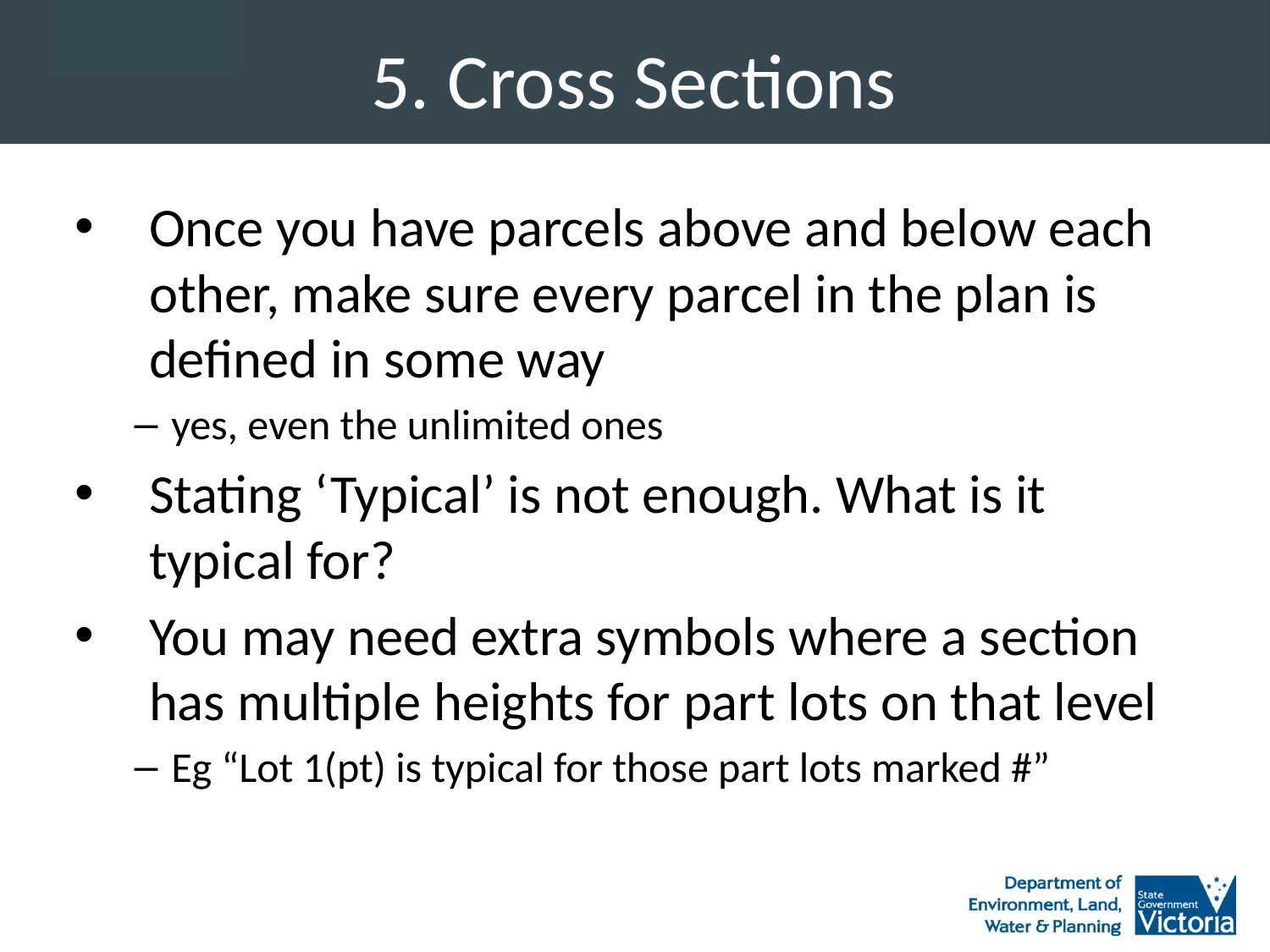

# 5. Cross Sections
Once you have parcels above and below each other, make sure every parcel in the plan is defined in some way
yes, even the unlimited ones
Stating ‘Typical’ is not enough. What is it typical for?
You may need extra symbols where a section has multiple heights for part lots on that level
Eg “Lot 1(pt) is typical for those part lots marked #”